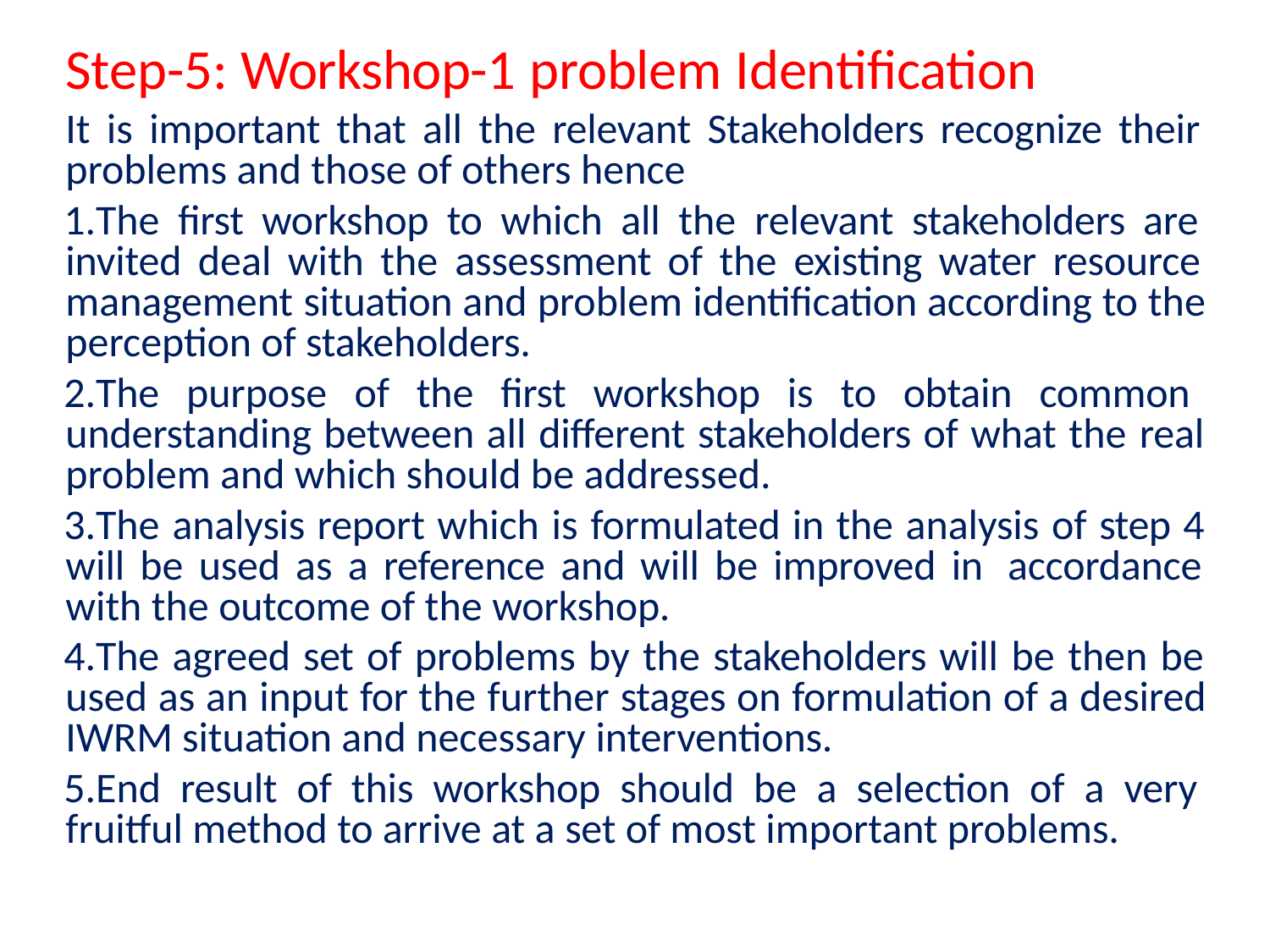

# Step-5: Workshop-1 problem Identification
It is important that all the relevant Stakeholders recognize their  problems and those of others hence
The first workshop to which all the relevant stakeholders are  invited deal with the assessment of the existing water resource  management situation and problem identification according to the  perception of stakeholders.
The purpose of the first workshop is to obtain common  understanding between all different stakeholders of what the real  problem and which should be addressed.
The analysis report which is formulated in the analysis of step 4  will be used as a reference and will be improved in accordance  with the outcome of the workshop.
The agreed set of problems by the stakeholders will be then be  used as an input for the further stages on formulation of a desired  IWRM situation and necessary interventions.
End result of this workshop should be a selection of a very  fruitful method to arrive at a set of most important problems.